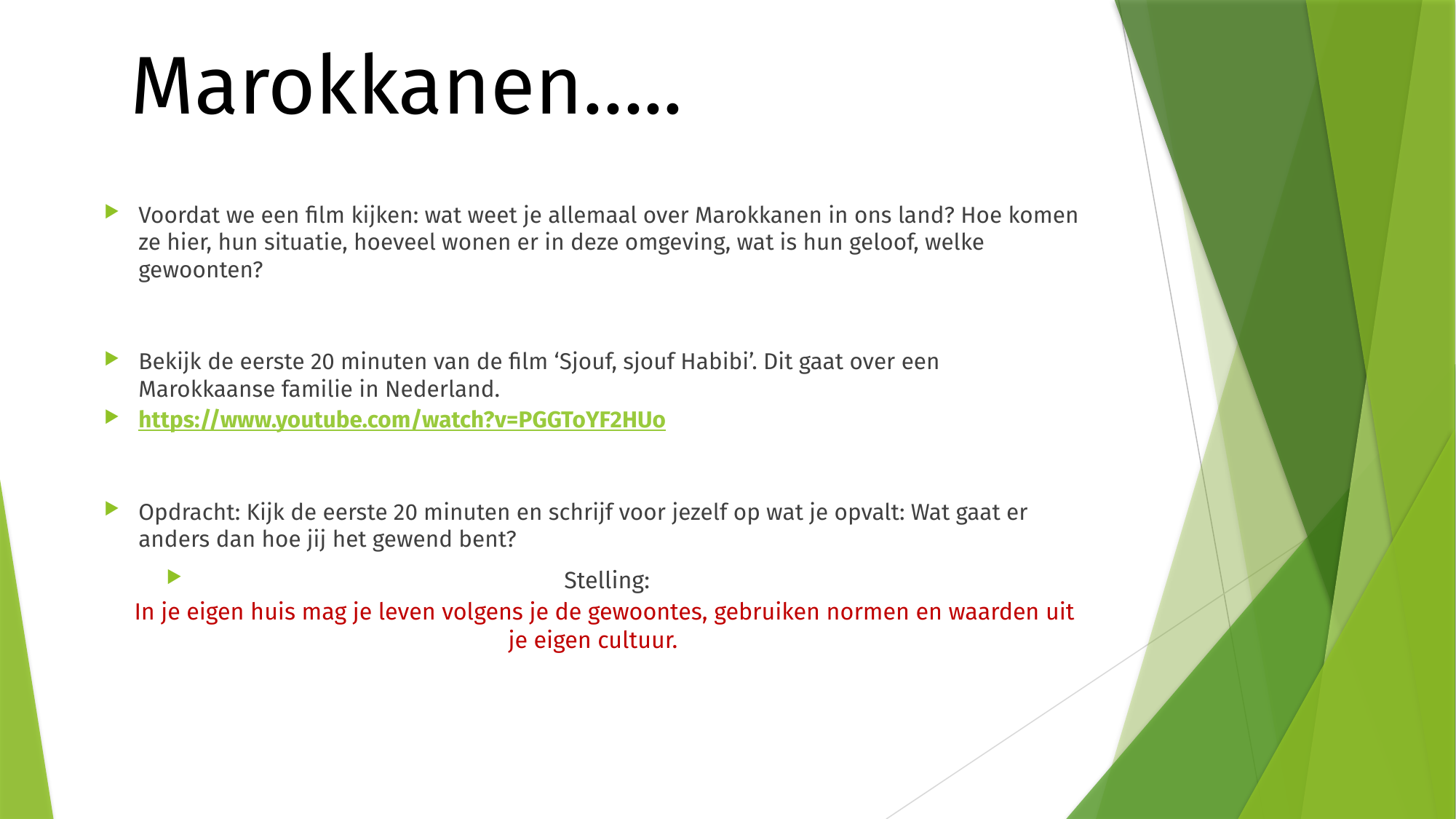

Marokkanen…..

Voordat we een film kijken: wat weet je allemaal over Marokkanen in ons land? Hoe komen ze hier, hun situatie, hoeveel wonen er in deze omgeving, wat is hun geloof, welke gewoonten?

Bekijk de eerste 20 minuten van de film ‘Sjouf, sjouf Habibi’. Dit gaat over een Marokkaanse familie in Nederland.
https://www.youtube.com/watch?v=PGGToYF2HUo

Opdracht: Kijk de eerste 20 minuten en schrijf voor jezelf op wat je opvalt: Wat gaat er anders dan hoe jij het gewend bent?

Stelling:
	In je eigen huis mag je leven volgens je de gewoontes, gebruiken normen en waarden uit je eigen cultuur.